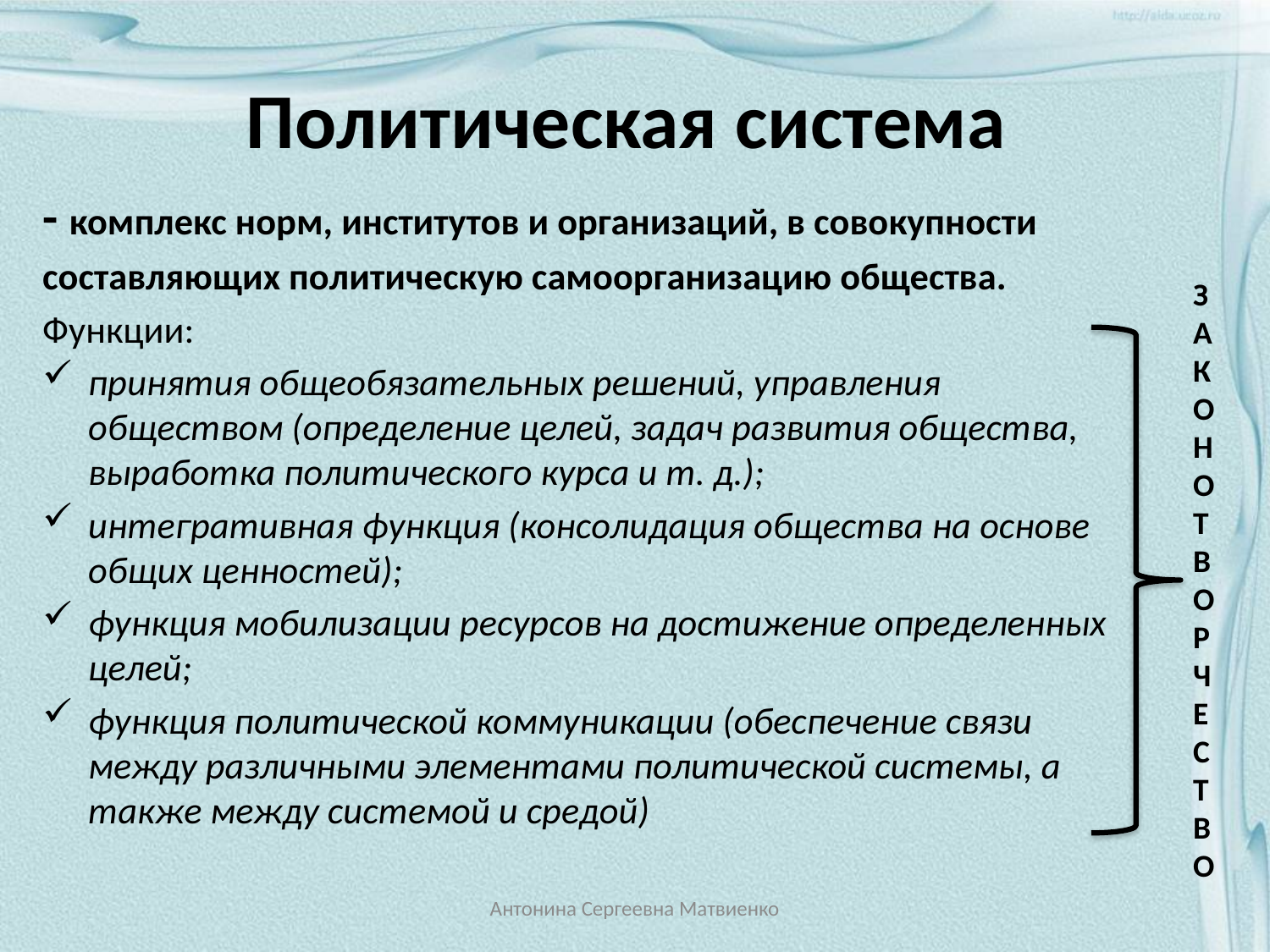

# Политическая система
- комплекс норм, институтов и организаций, в совокупности
составляющих политическую самоорганизацию общества.
Функции:
принятия общеобязательных решений, управления обществом (определение целей, задач развития общества, выработка политического курса и т. д.);
интегративная функция (консолидация общества на основе общих ценностей);
функция мобилизации ресурсов на достижение определенных целей;
функция политической коммуникации (обеспечение связи между различными элементами политической системы, а также между системой и средой)

ЗАКОНОТВОРЧЕСТВО

Антонина Сергеевна Матвиенко